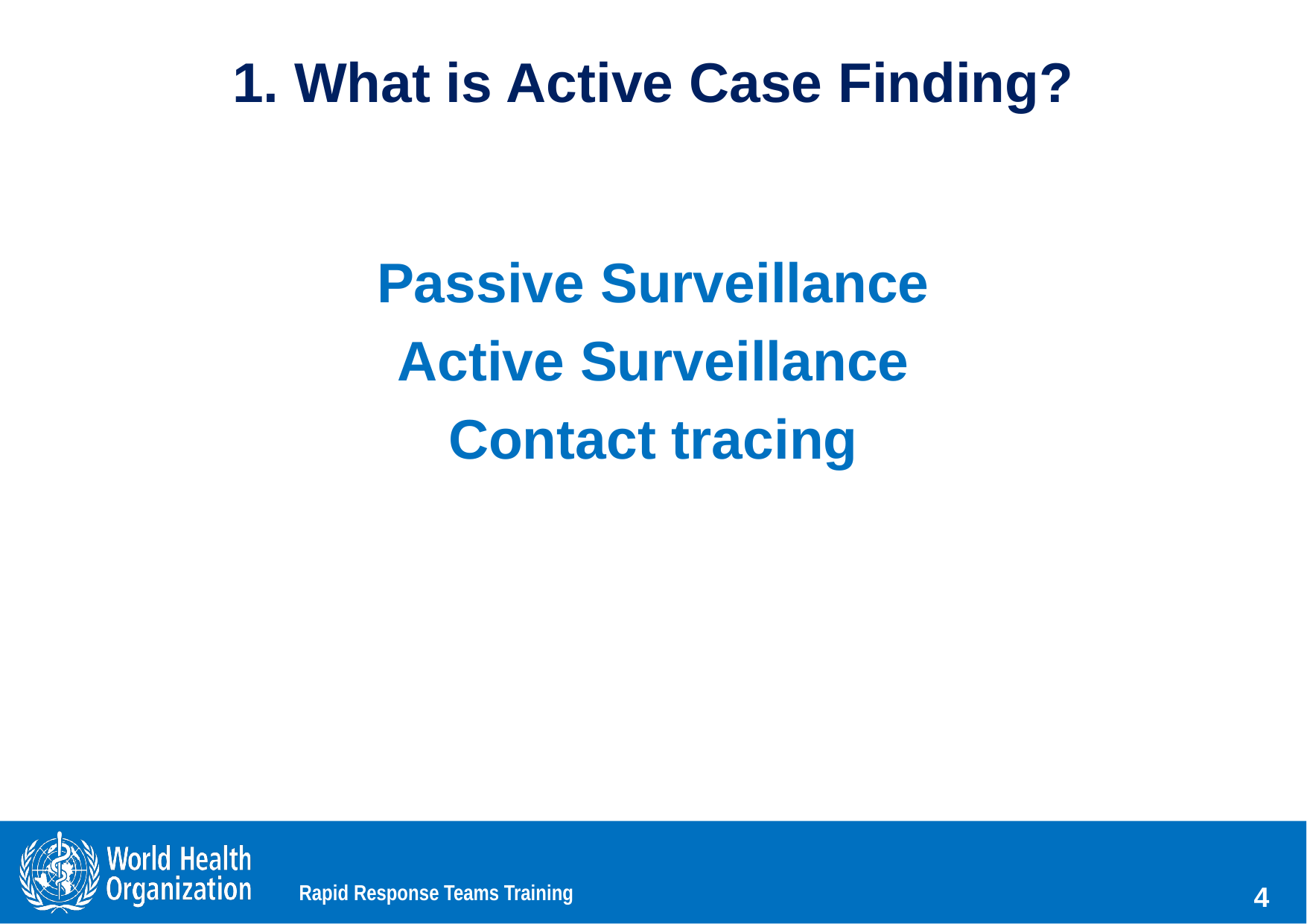

# 1. What is Active Case Finding?

Passive Surveillance
Active Surveillance
Contact tracing